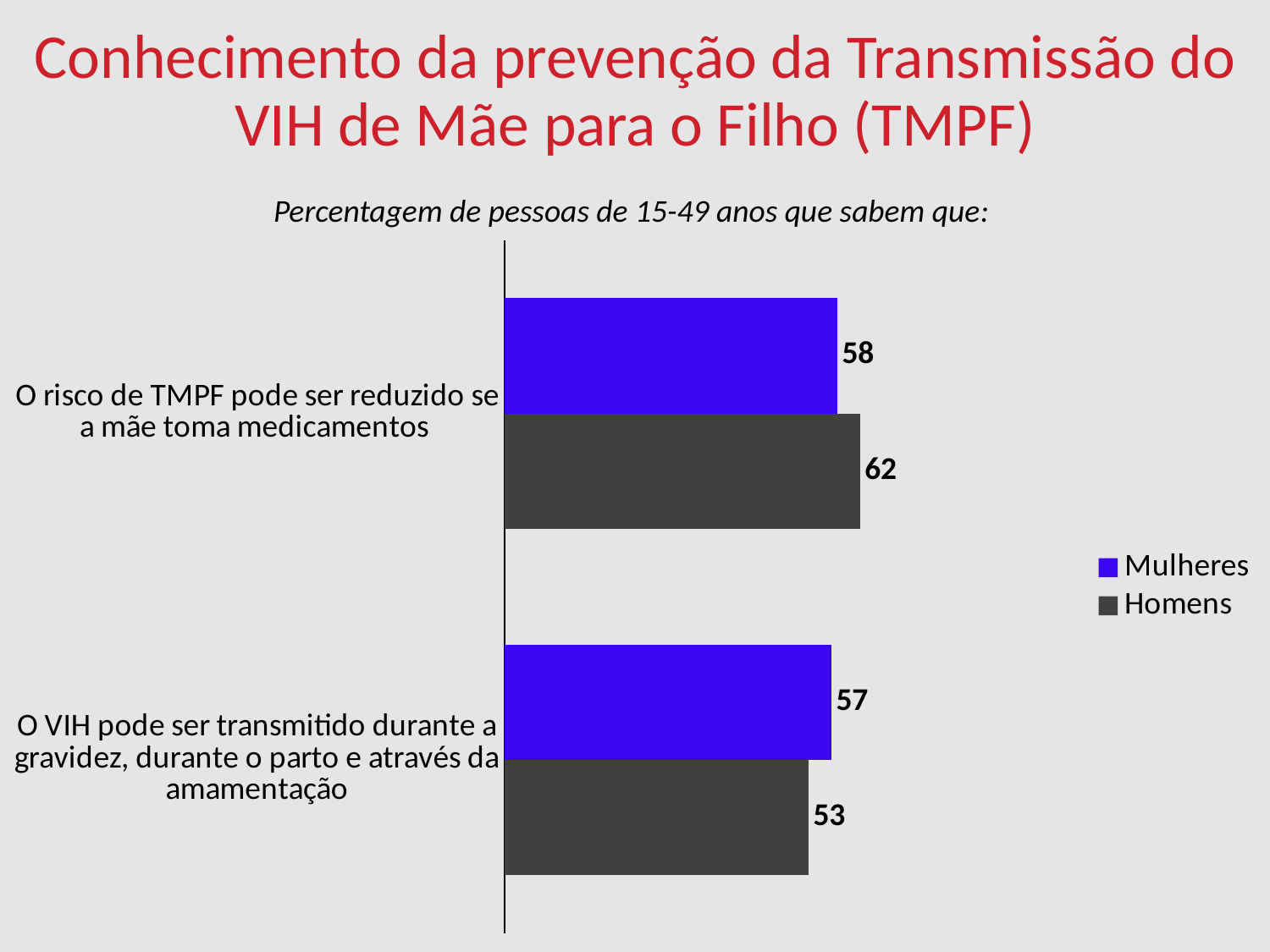

Conhecimento da prevenção da Transmissão do VIH de Mãe para o Filho (TMPF)
Percentagem de pessoas de 15-49 anos que sabem que:

### Chart

| Category | Homens | Mulheres |
|---|---|---|
| O VIH pode ser transmitido durante a gravidez, durante o parto e através da amamentação | 53.0 | 57.0 |
| O risco de TMPF pode ser reduzido se a mãe toma medicamentos  | 62.0 | 58.0 |